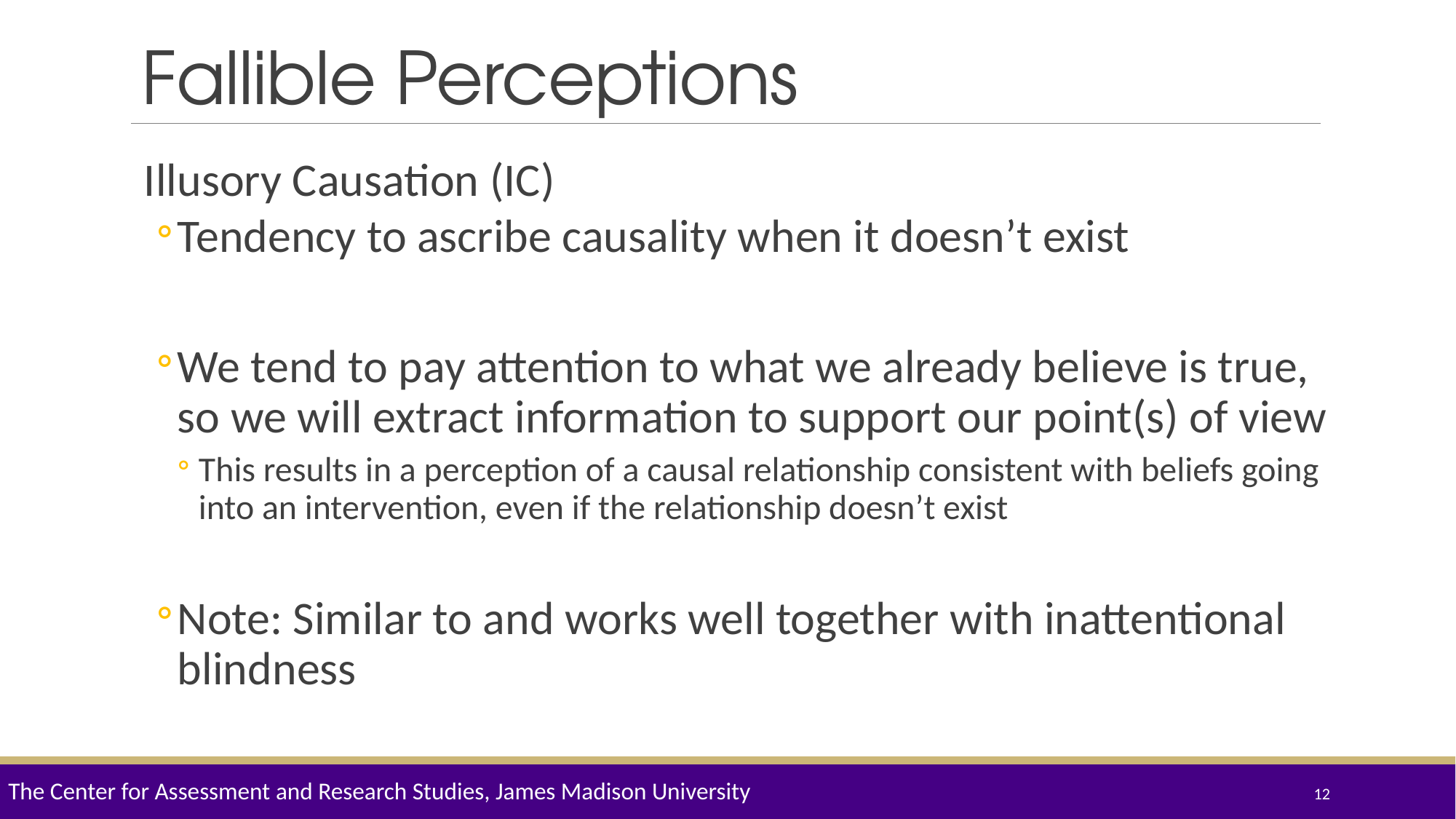

# Fallible Perceptions
Illusory Causation (IC)
Tendency to ascribe causality when it doesn’t exist

We tend to pay attention to what we already believe is true, so we will extract information to support our point(s) of view
This results in a perception of a causal relationship consistent with beliefs going into an intervention, even if the relationship doesn’t exist

Note: Similar to and works well together with inattentional blindness
The Center for Assessment and Research Studies, James Madison University
12